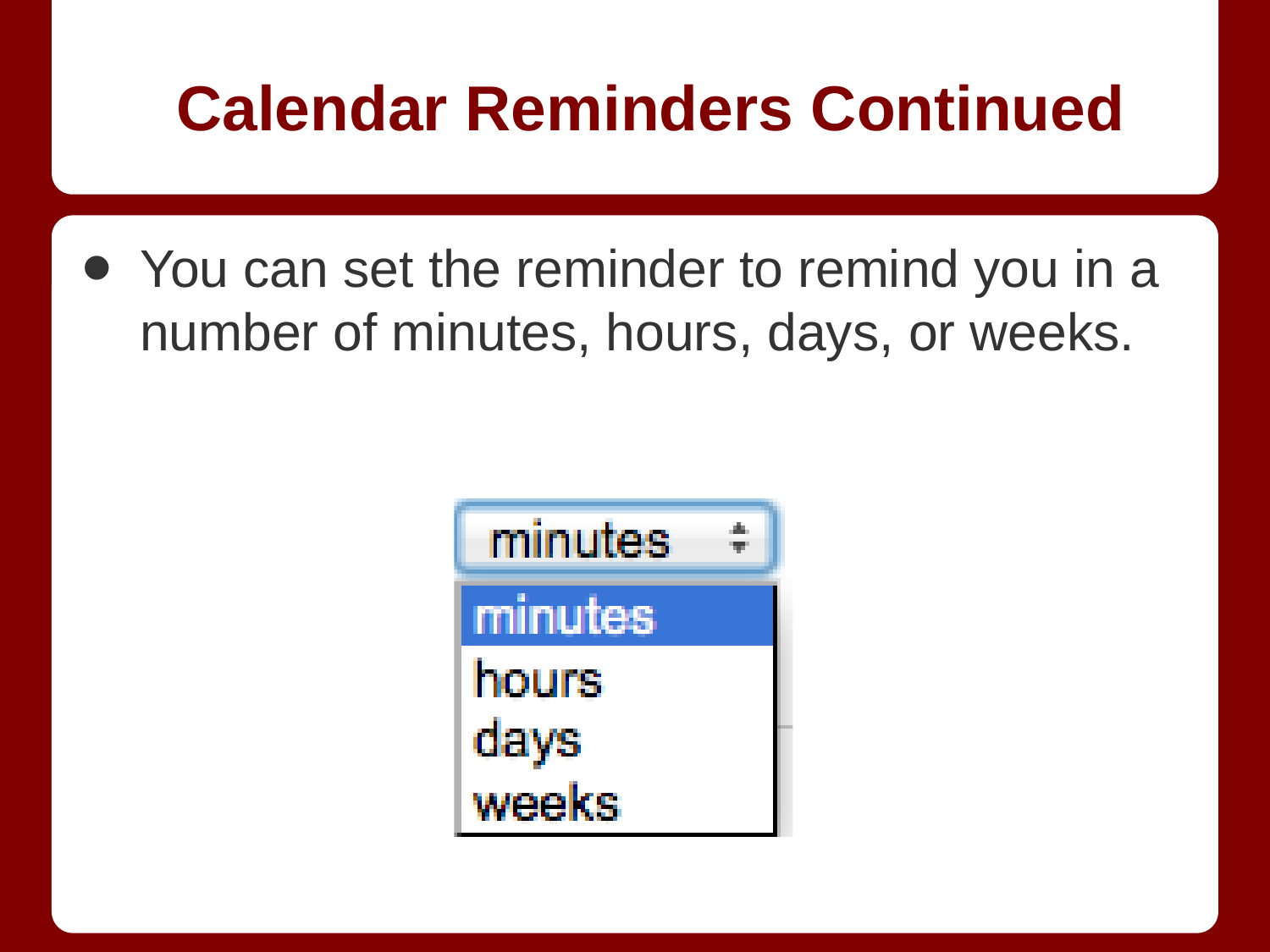

# Calendar Reminders Continued
You can set the reminder to remind you in a number of minutes, hours, days, or weeks.